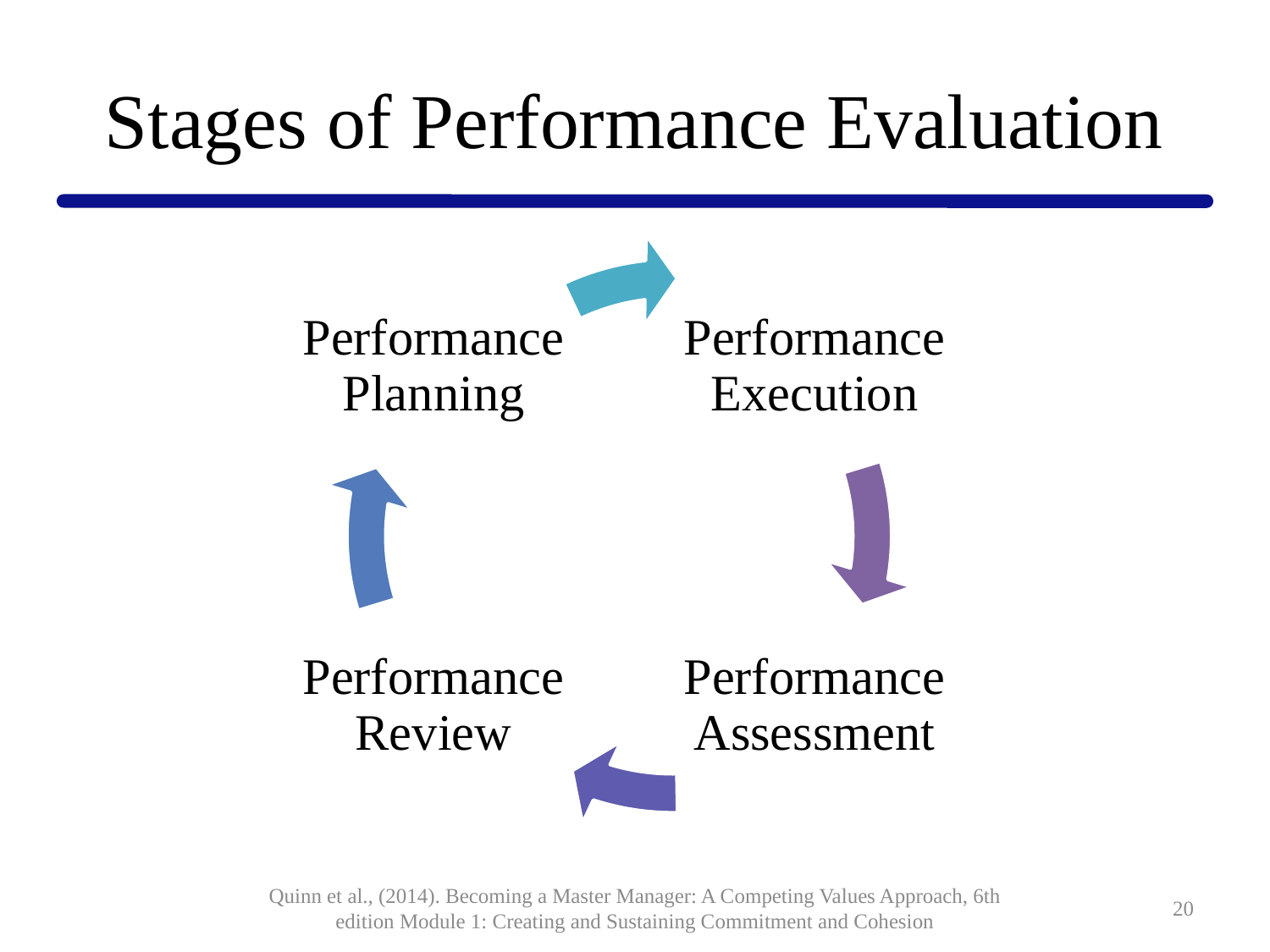

# Stages of Performance Evaluation
Performance Execution
Performance Assessment
Performance Review
Performance Planning
Quinn et al., (2014). Becoming a Master Manager: A Competing Values Approach, 6th edition Module 1: Creating and Sustaining Commitment and Cohesion
20